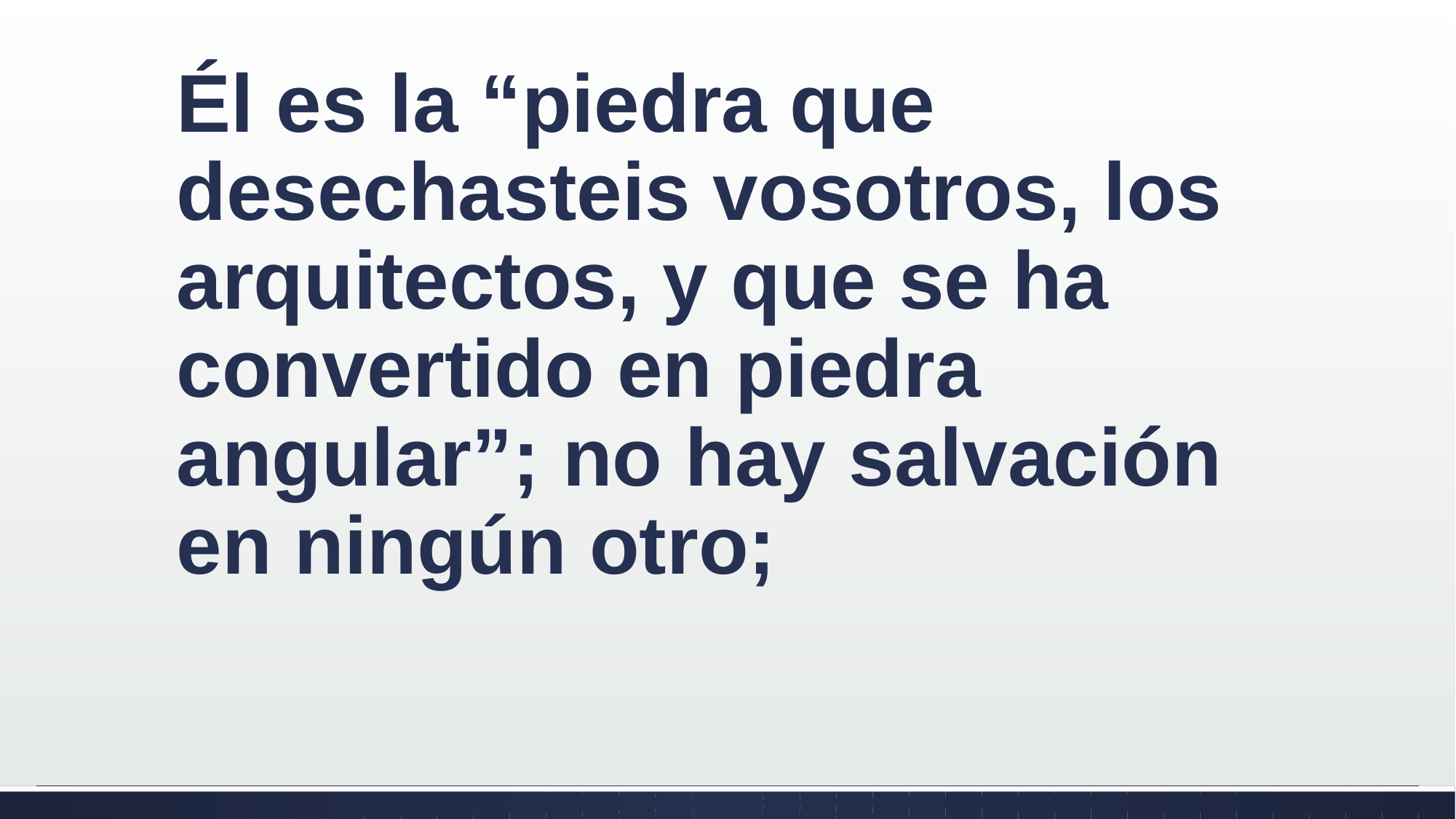

#
Él es la “piedra que desechasteis vosotros, los arquitectos, y que se ha convertido en piedra angular”; no hay salvación en ningún otro;